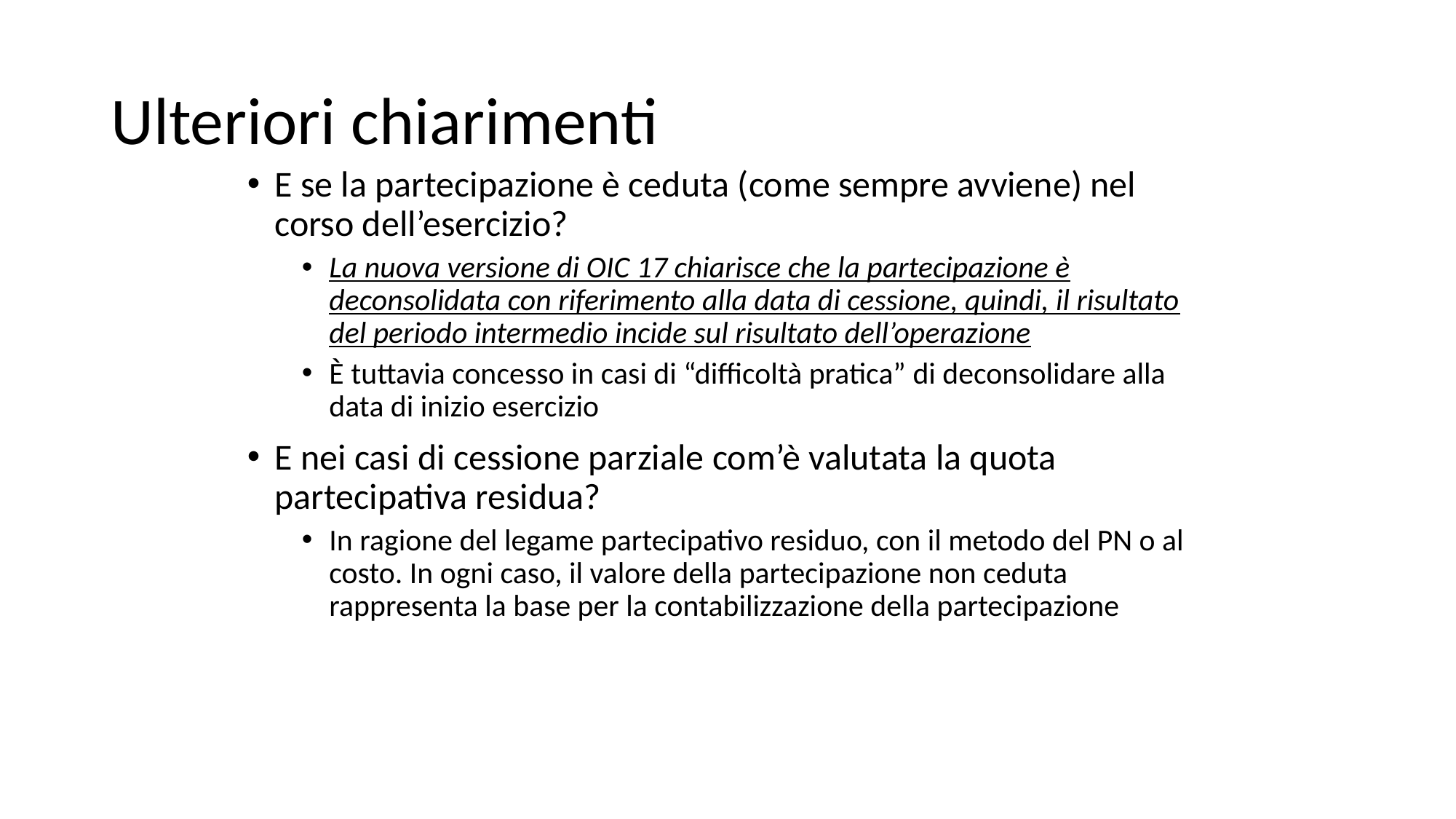

# Ulteriori chiarimenti
E se la partecipazione è ceduta (come sempre avviene) nel corso dell’esercizio?
La nuova versione di OIC 17 chiarisce che la partecipazione è deconsolidata con riferimento alla data di cessione, quindi, il risultato del periodo intermedio incide sul risultato dell’operazione
È tuttavia concesso in casi di “difficoltà pratica” di deconsolidare alla data di inizio esercizio
E nei casi di cessione parziale com’è valutata la quota partecipativa residua?
In ragione del legame partecipativo residuo, con il metodo del PN o al costo. In ogni caso, il valore della partecipazione non ceduta rappresenta la base per la contabilizzazione della partecipazione